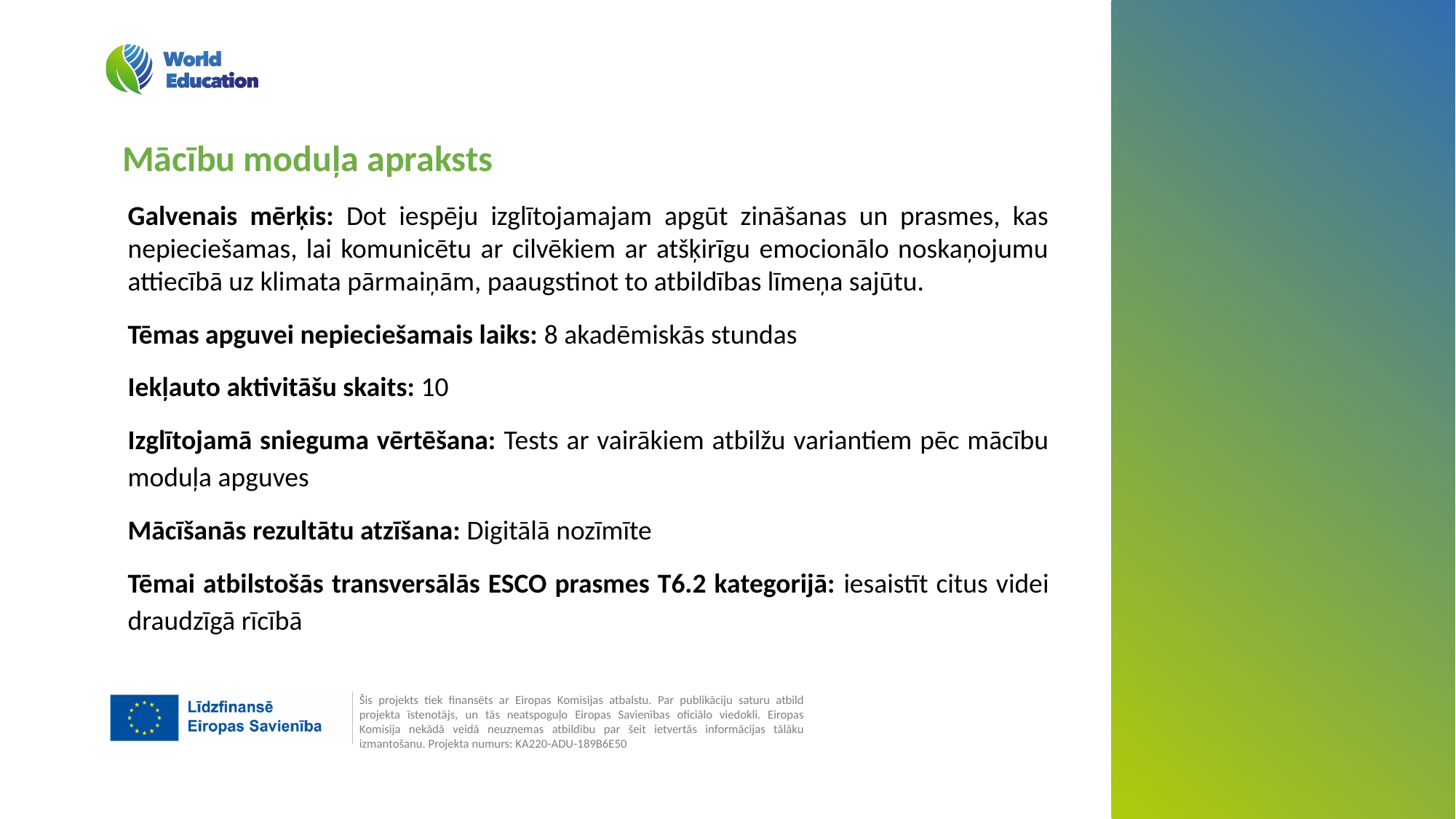

# Mācību moduļa apraksts
Galvenais mērķis: Dot iespēju izglītojamajam apgūt zināšanas un prasmes, kas nepieciešamas, lai komunicētu ar cilvēkiem ar atšķirīgu emocionālo noskaņojumu attiecībā uz klimata pārmaiņām, paaugstinot to atbildības līmeņa sajūtu.
Tēmas apguvei nepieciešamais laiks: 8 akadēmiskās stundas
Iekļauto aktivitāšu skaits: 10
Izglītojamā snieguma vērtēšana: Tests ar vairākiem atbilžu variantiem pēc mācību moduļa apguves
Mācīšanās rezultātu atzīšana: Digitālā nozīmīte
Tēmai atbilstošās transversālās ESCO prasmes T6.2 kategorijā: iesaistīt citus videi draudzīgā rīcībā